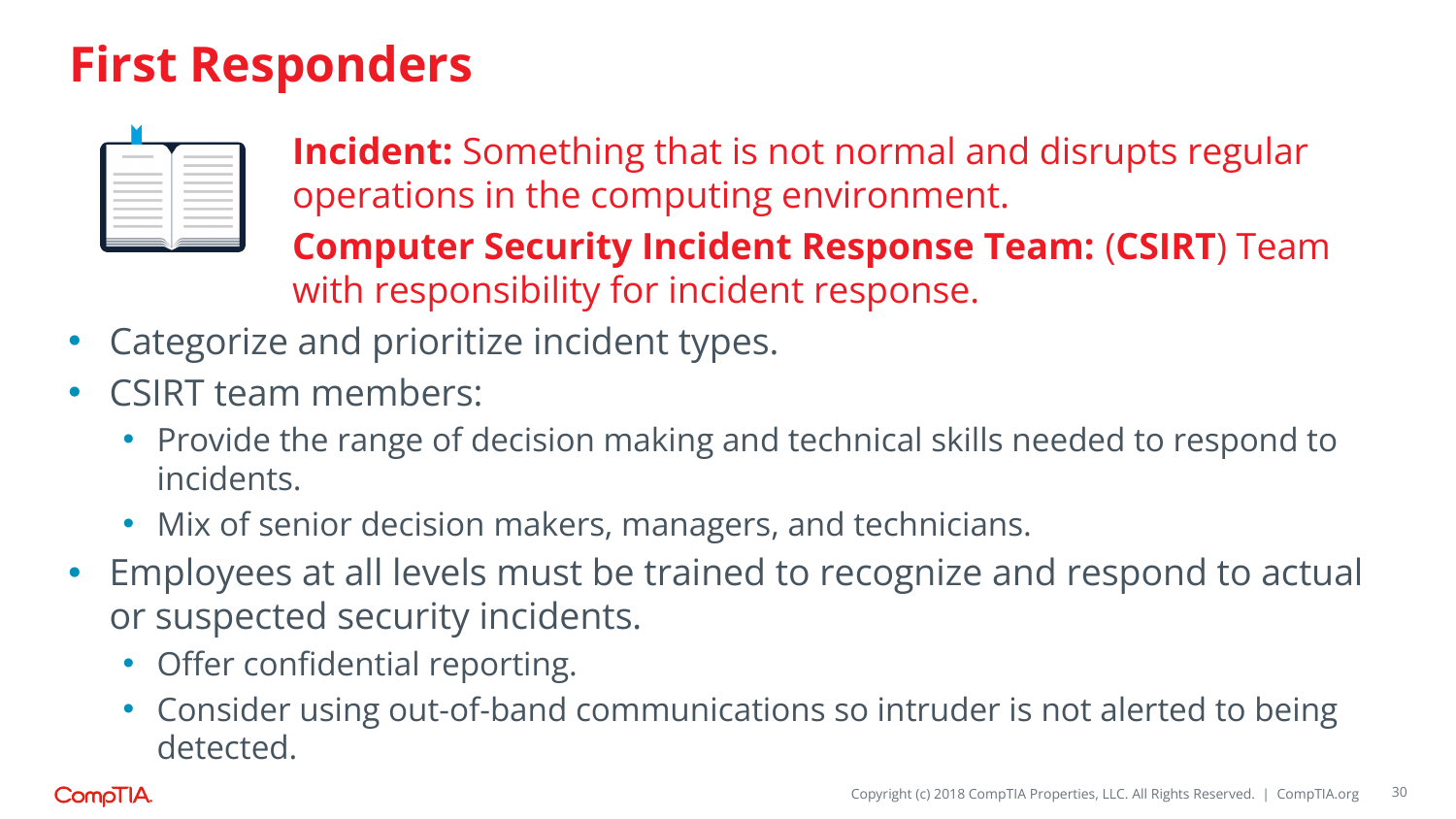

# First Responders
Incident: Something that is not normal and disrupts regular operations in the computing environment.
Computer Security Incident Response Team: (CSIRT) Team with responsibility for incident response.
Categorize and prioritize incident types.
CSIRT team members:
Provide the range of decision making and technical skills needed to respond to incidents.
Mix of senior decision makers, managers, and technicians.
Employees at all levels must be trained to recognize and respond to actual or suspected security incidents.
Offer confidential reporting.
Consider using out-of-band communications so intruder is not alerted to being detected.
30